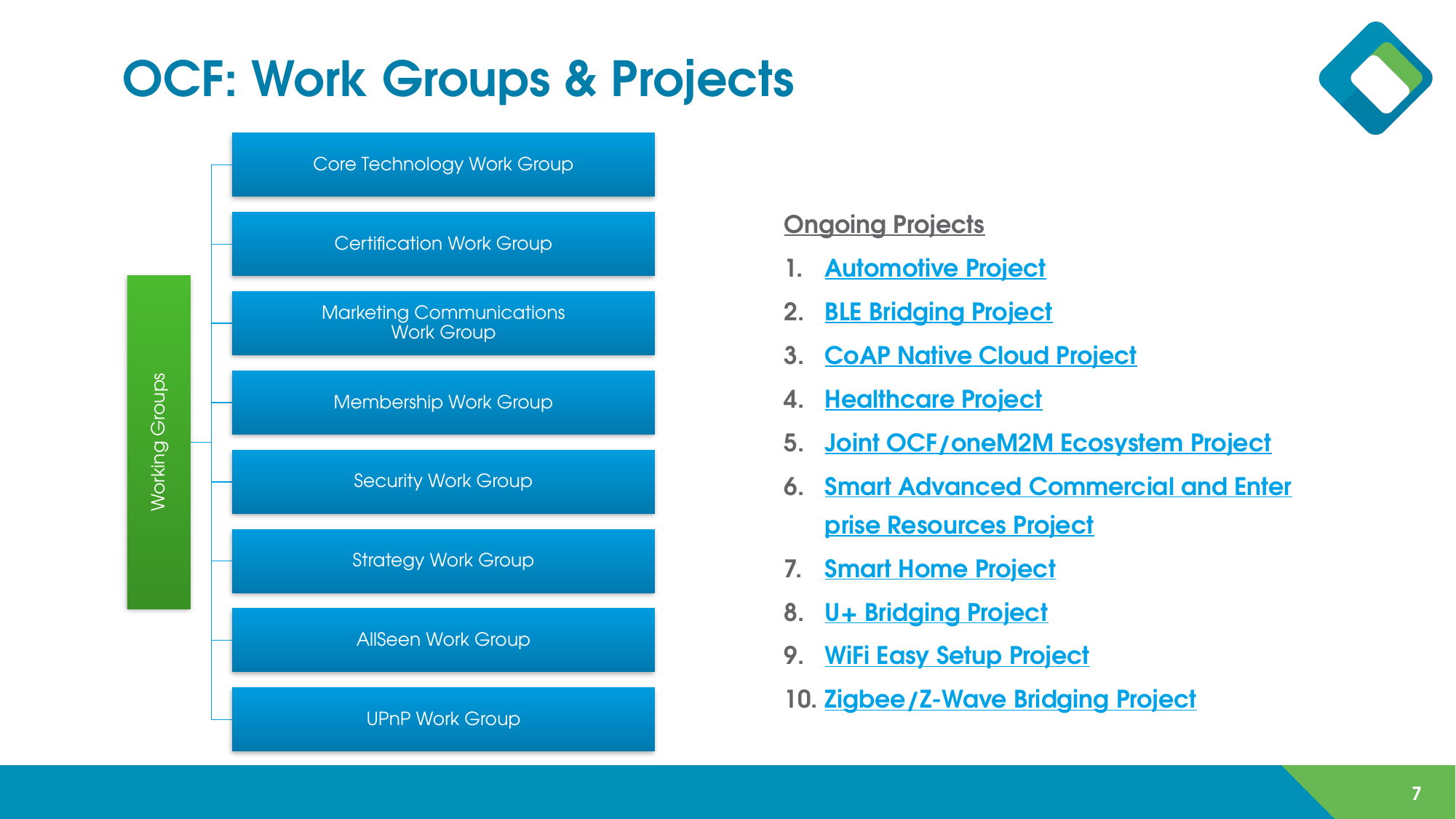

# OCF: Work Groups & Projects

Working Groups
Core Technology Work Group
Certification Work Group
Marketing Communications
Work Group
Membership Work Group
Security Work Group
Strategy Work Group
AllSeen Work Group
UPnP Work Group
Ongoing Projects
Automotive Project
BLE Bridging Project
CoAP Native Cloud Project
Healthcare Project
Joint OCF/oneM2M Ecosystem Project
Smart Advanced Commercial and Enterprise Resources Project
Smart Home Project
U+ Bridging Project
WiFi Easy Setup Project
Zigbee/Z-Wave Bridging Project